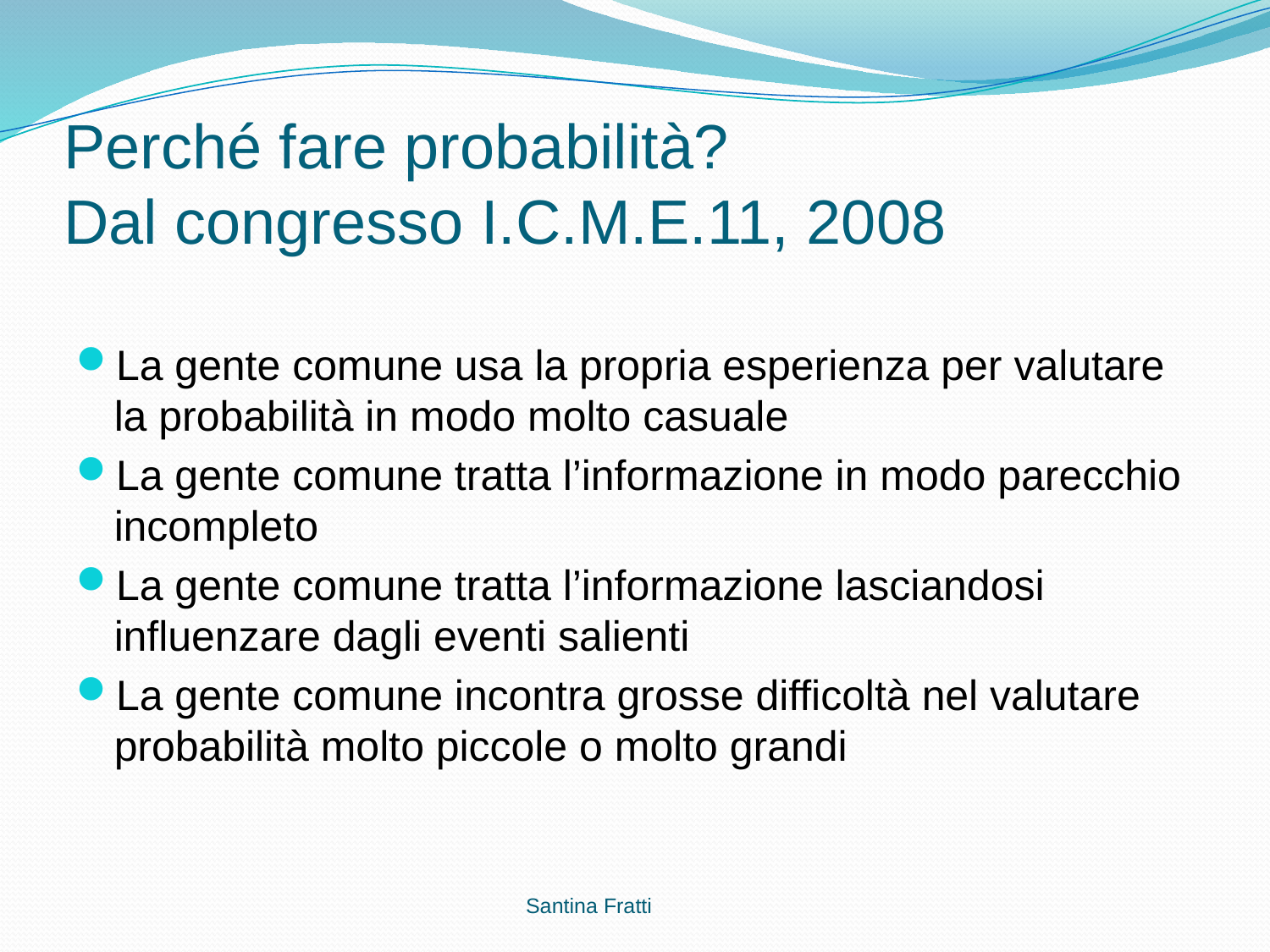

# Perché fare probabilità? Dal congresso I.C.M.E.11, 2008

La gente comune usa la propria esperienza per valutare la probabilità in modo molto casuale
La gente comune tratta l’informazione in modo parecchio incompleto
La gente comune tratta l’informazione lasciandosi influenzare dagli eventi salienti
La gente comune incontra grosse difficoltà nel valutare probabilità molto piccole o molto grandi
Santina Fratti